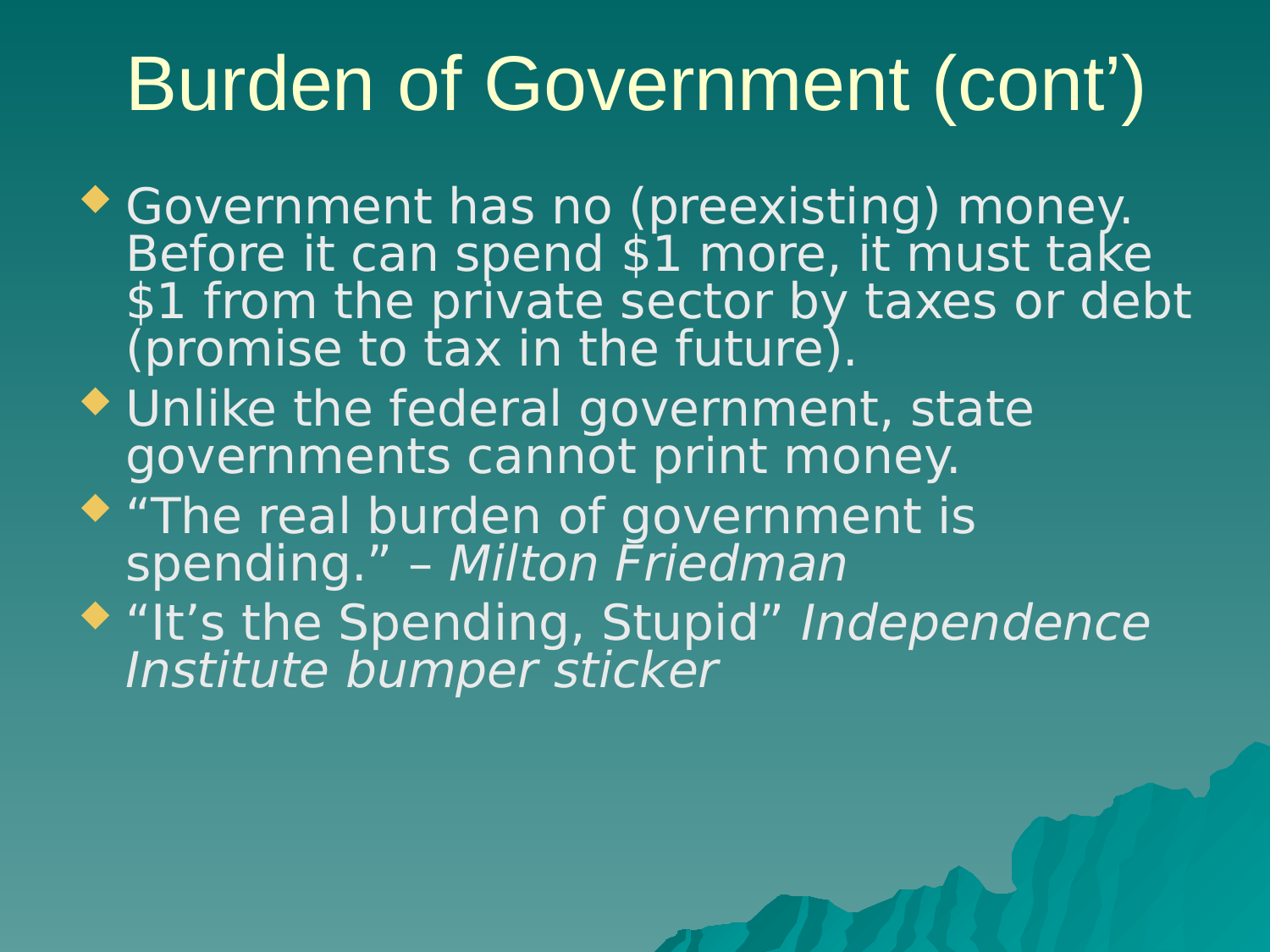

Burden of Government (cont’)
Government has no (preexisting) money. Before it can spend $1 more, it must take $1 from the private sector by taxes or debt (promise to tax in the future).
Unlike the federal government, state governments cannot print money.
“The real burden of government is spending.” – Milton Friedman
“It’s the Spending, Stupid” Independence Institute bumper sticker